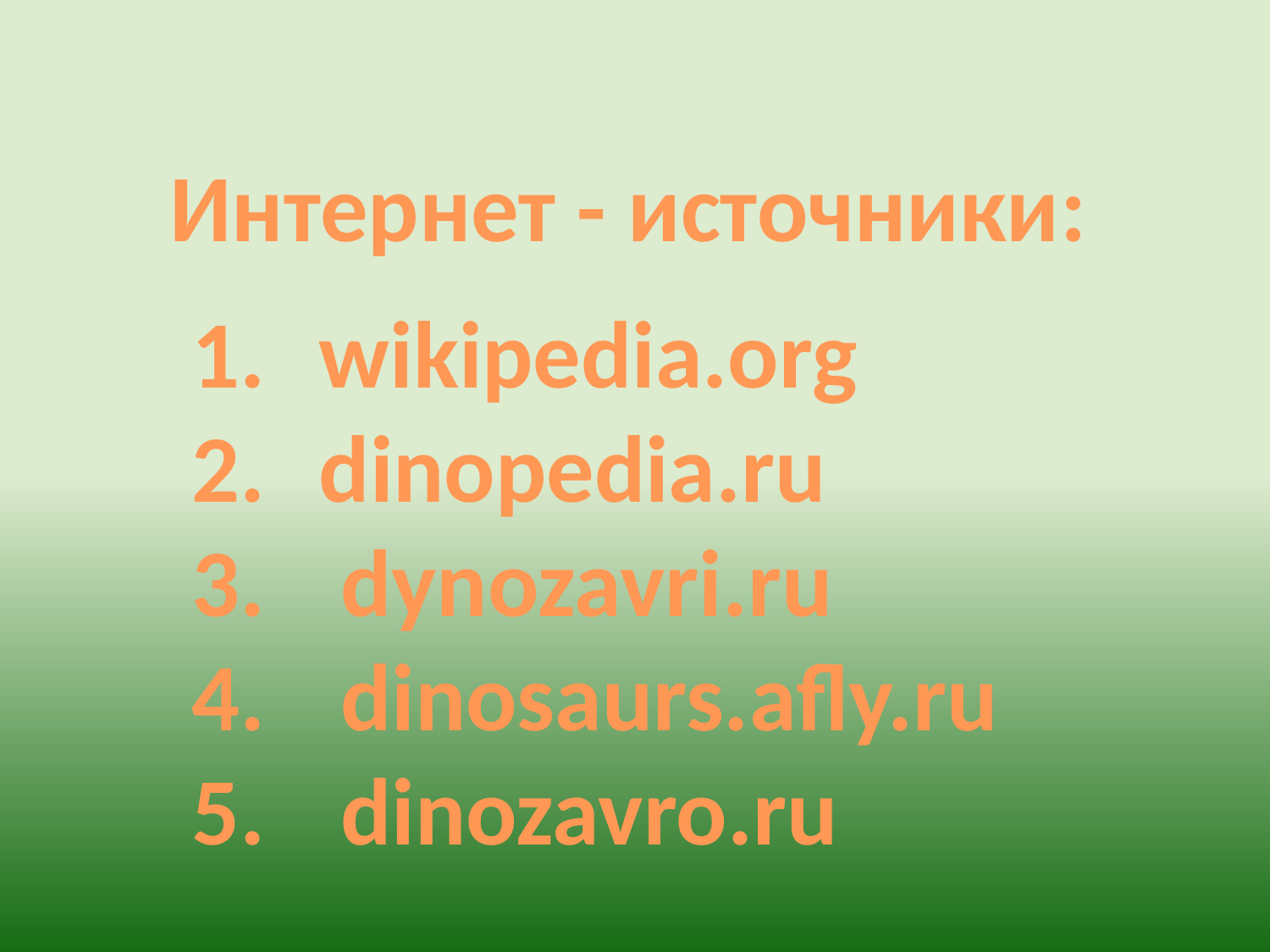

Интернет - источники:
wikipedia.org
dinopedia.ru
 dynozavri.ru
 dinosaurs.afly.ru
 dinozavro.ru